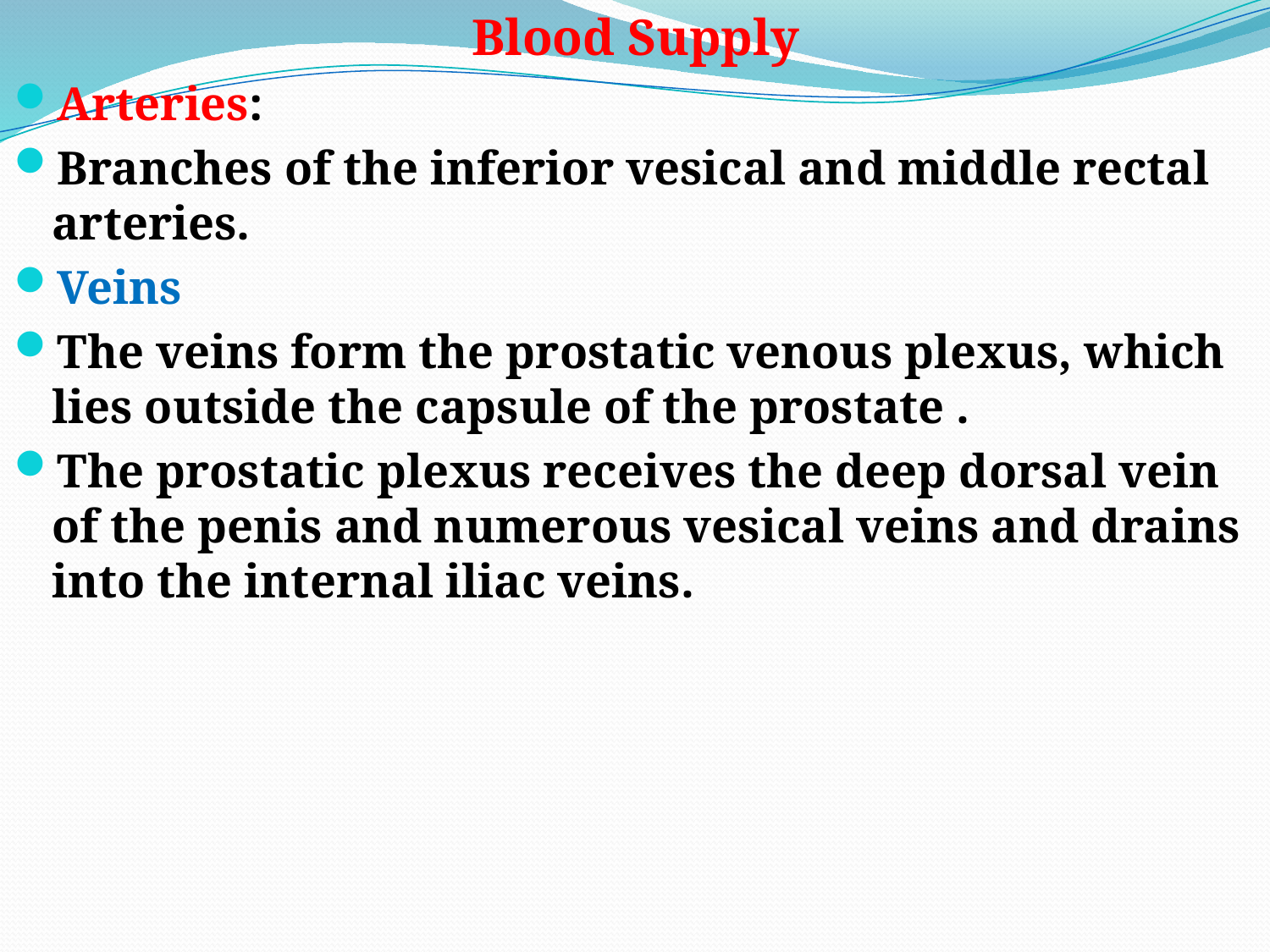

Blood Supply
Arteries:
Branches of the inferior vesical and middle rectal arteries.
Veins
The veins form the prostatic venous plexus, which lies outside the capsule of the prostate .
The prostatic plexus receives the deep dorsal vein of the penis and numerous vesical veins and drains into the internal iliac veins.